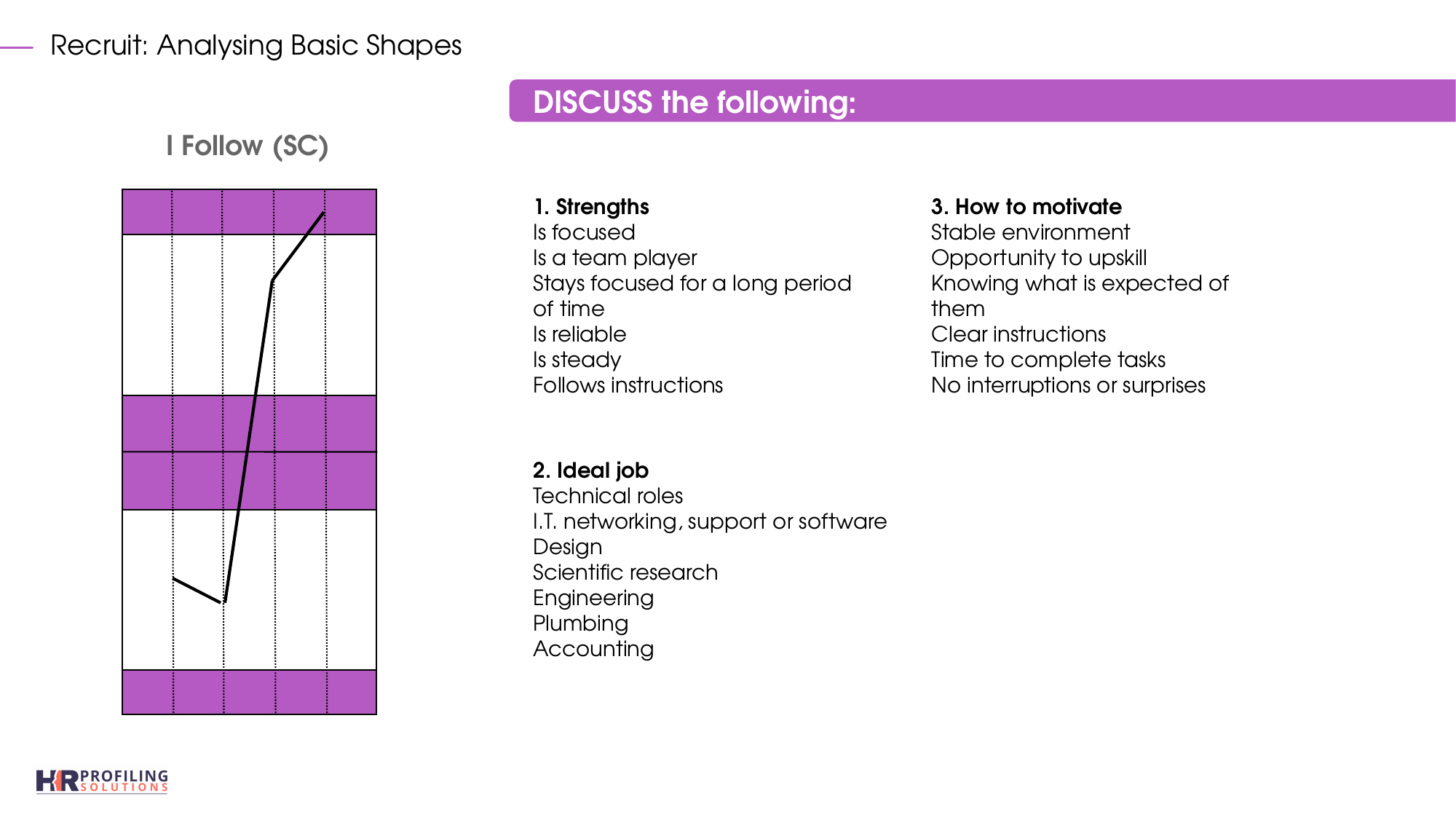

Recruit: Analysing Basic Shapes
DISCUSS the following:
I Follow (SC)

1. Strengths
Is focused
Is a team player
Stays focused for a long period of time
Is reliable
Is steady
Follows instructions
3. How to motivate
Stable environment
Opportunity to upskill
Knowing what is expected of them
Clear instructions
Time to complete tasks
No interruptions or surprises
2. Ideal job
Technical roles
I.T. networking, support or software Design
Scientific research
Engineering
Plumbing
Accounting